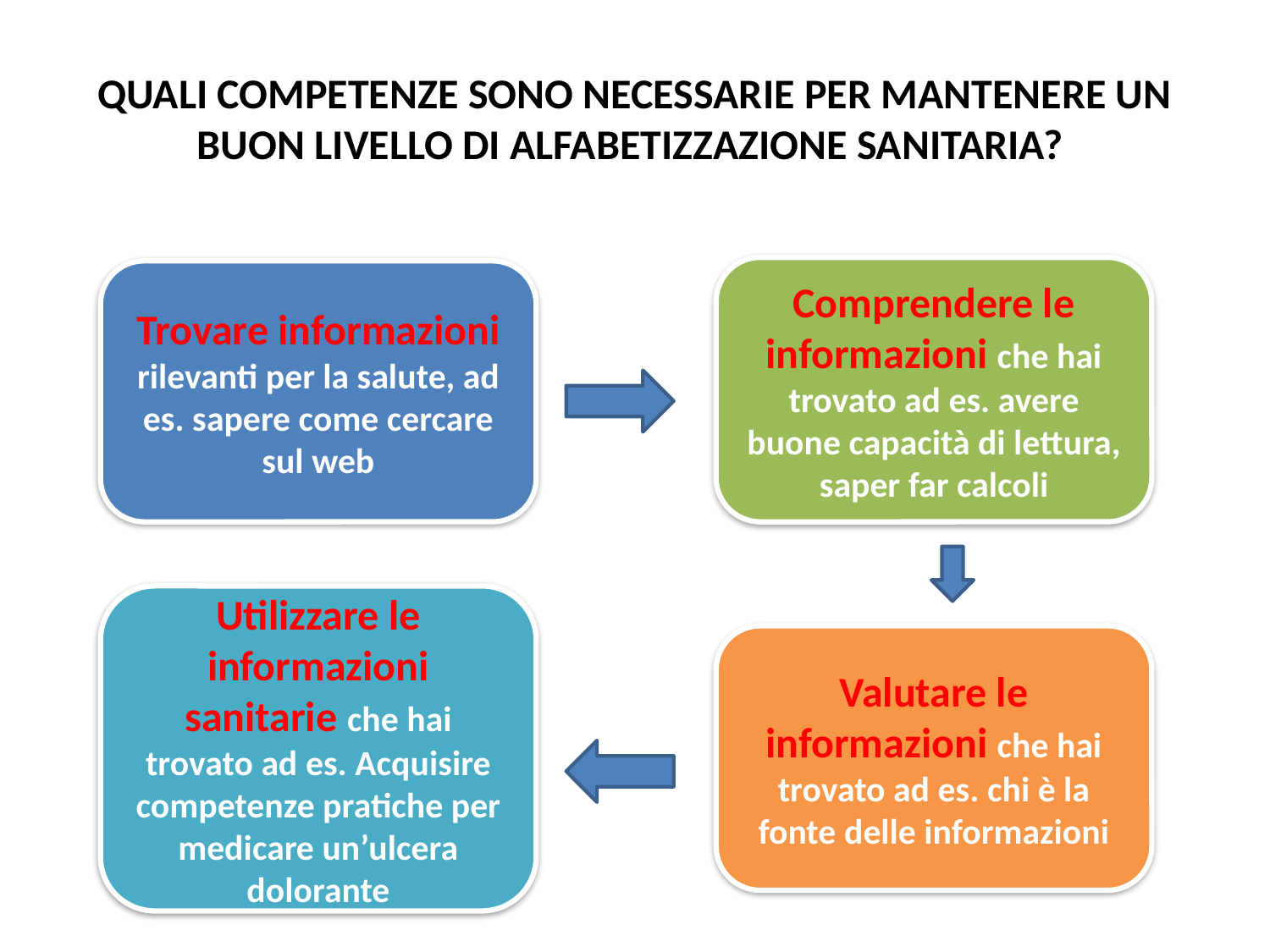

# QUALI COMPETENZE SONO NECESSARIE PER MANTENERE UN BUON LIVELLO DI ALFABETIZZAZIONE SANITARIA?
Comprendere le informazioni che hai trovato ad es. avere buone capacità di lettura, saper far calcoli
Trovare informazioni rilevanti per la salute, ad es. sapere come cercare sul web

Utilizzare le informazioni sanitarie che hai trovato ad es. Acquisire competenze pratiche per medicare un’ulcera dolorante
Valutare le informazioni che hai trovato ad es. chi è la fonte delle informazioni